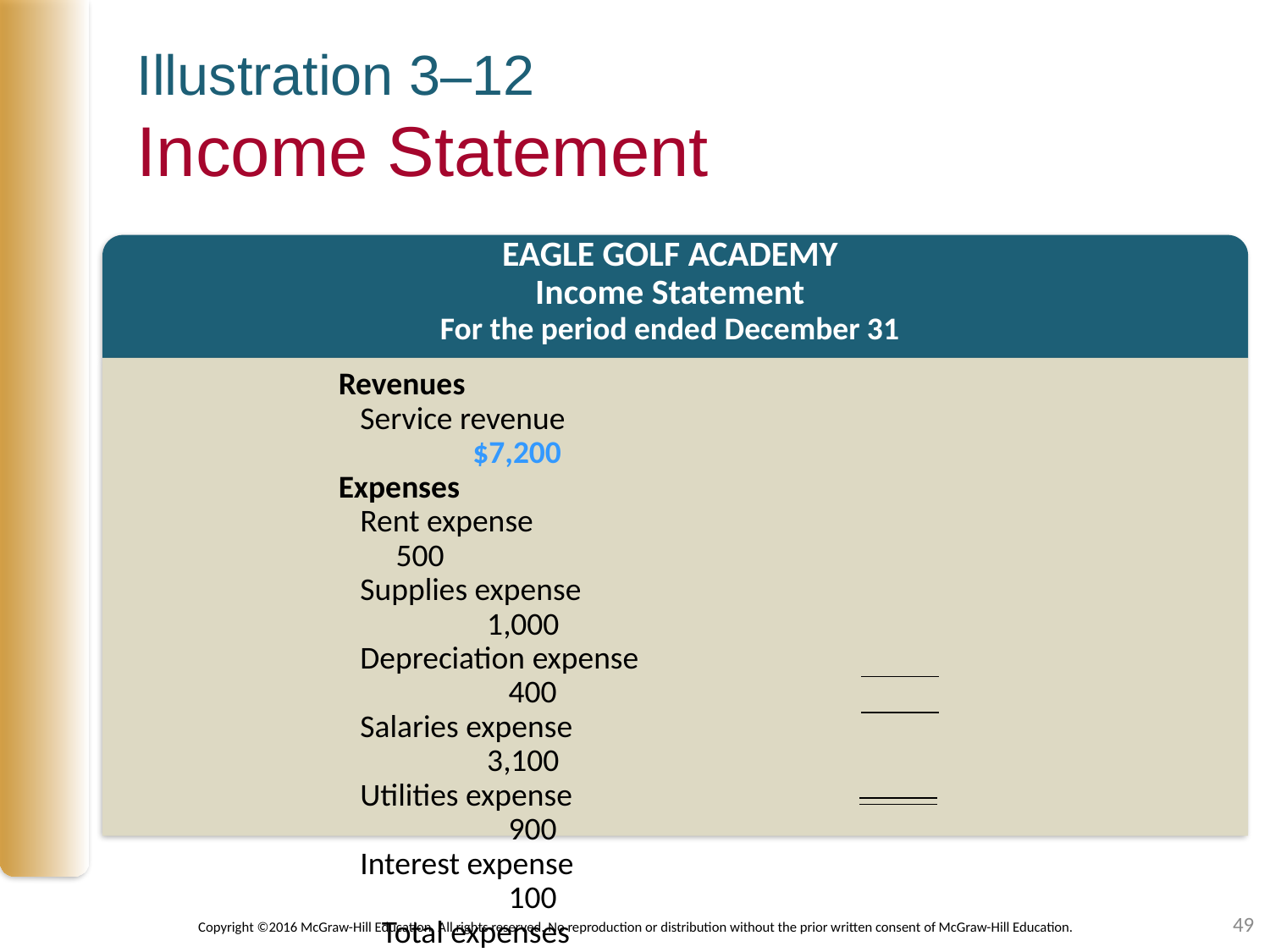

# Illustration 3–12 Income Statement
EAGLE GOLF ACADEMY
Income Statement
For the period ended December 31

Revenues
   Service revenue					 $7,200
Expenses
   Rent expense				               500
   Supplies expense					   1,000
   Depreciation expense				      400
   Salaries expense					   3,100
   Utilities expense					      900
   Interest expense					      100
      Total expenses					   6,000

Net income						 $1,200
49
Copyright ©2016 McGraw-Hill Education. All rights reserved. No reproduction or distribution without the prior written consent of McGraw-Hill Education.